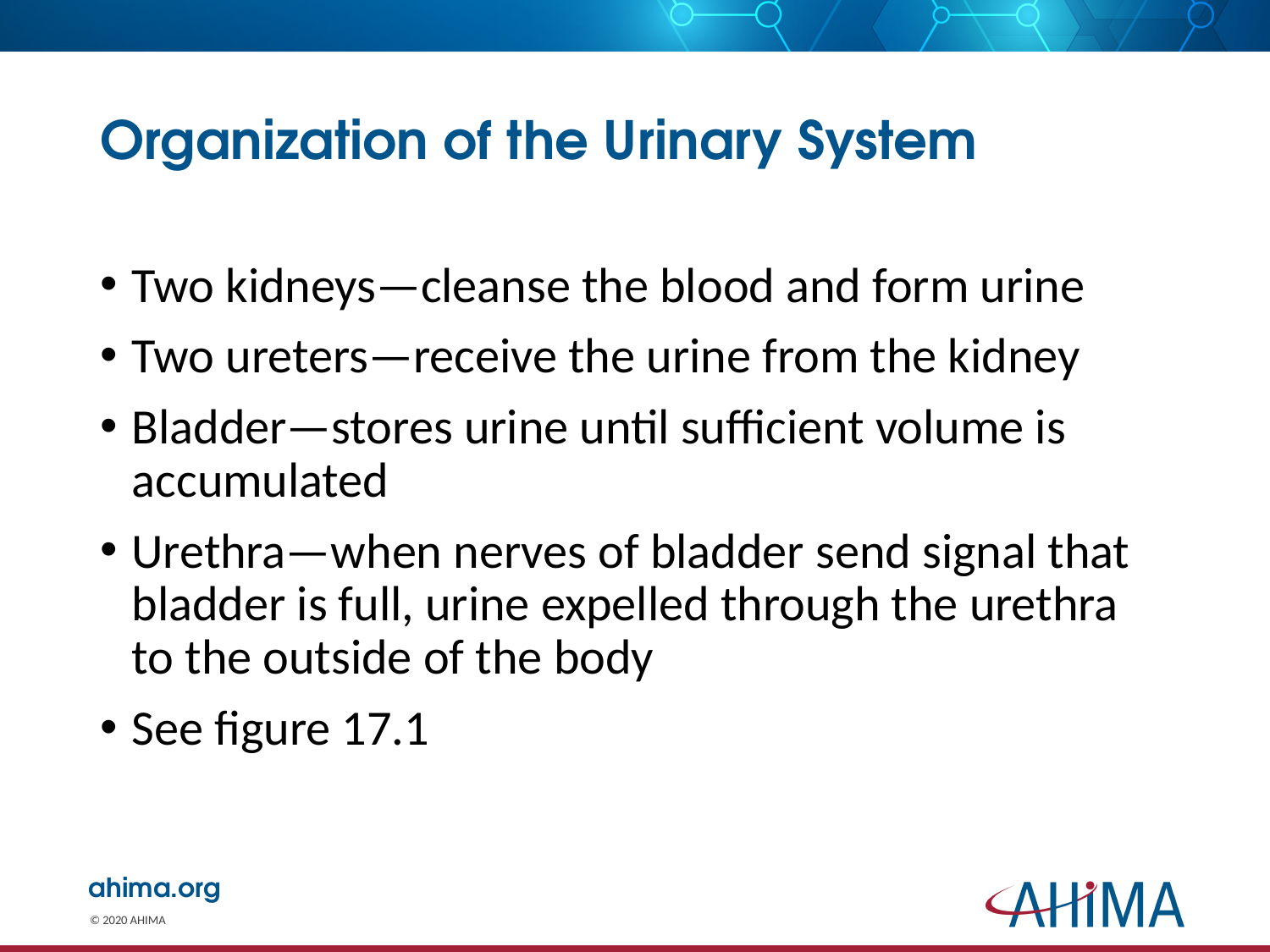

# Organization of the Urinary System
Two kidneys—cleanse the blood and form urine
Two ureters—receive the urine from the kidney
Bladder—stores urine until sufficient volume is accumulated
Urethra—when nerves of bladder send signal that bladder is full, urine expelled through the urethra to the outside of the body
See figure 17.1